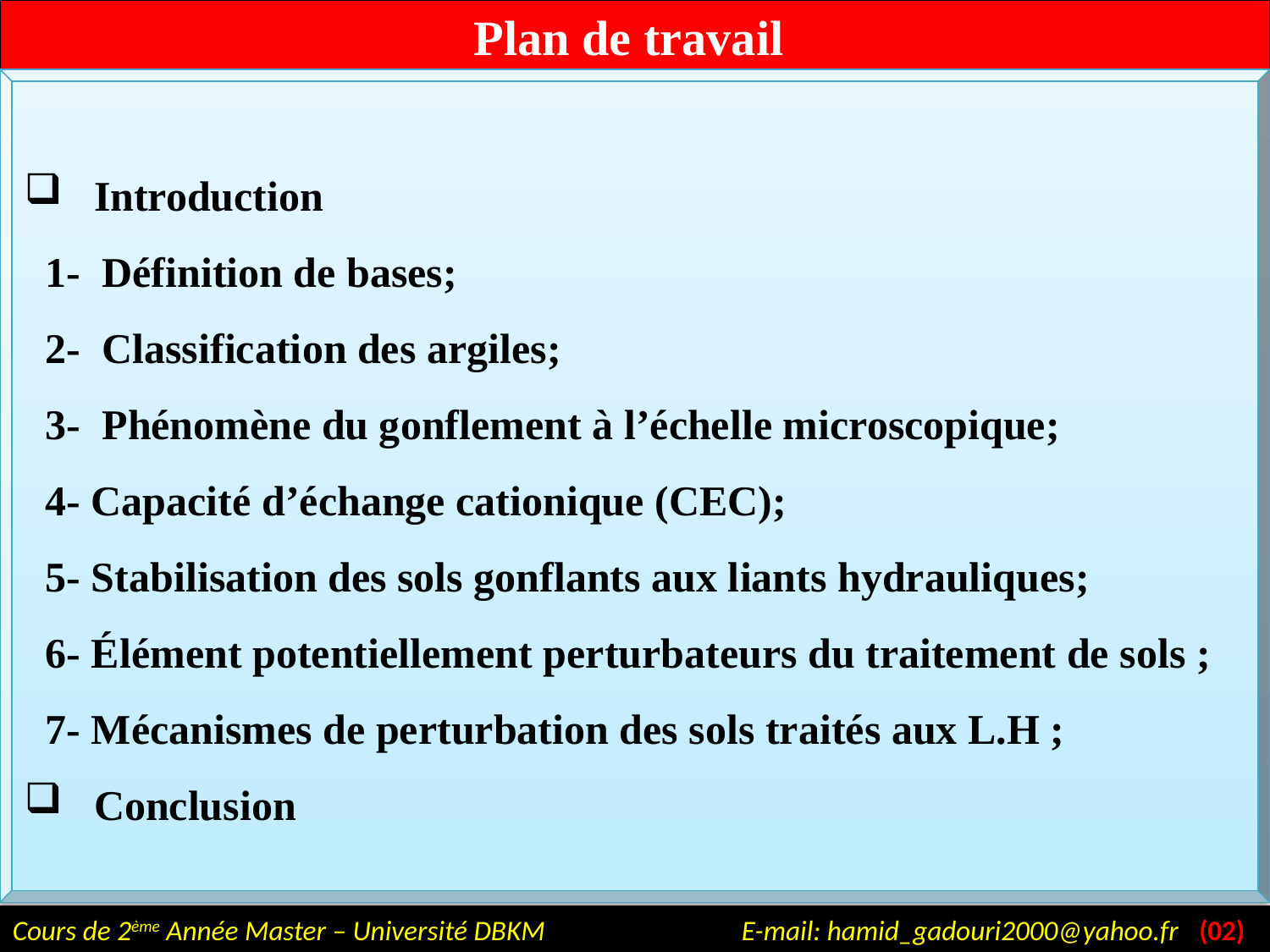

Plan de travail
   Introduction
  1-  Définition de bases;
  2-  Classification des argiles;
  3-  Phénomène du gonflement à l’échelle microscopique;
  4- Capacité d’échange cationique (CEC);
  5- Stabilisation des sols gonflants aux liants hydrauliques;
  6- Élément potentiellement perturbateurs du traitement de sols ;
  7- Mécanismes de perturbation des sols traités aux L.H ;
   Conclusion
Cours de 2ème Année Master – Université DBKM                               E-mail: hamid_gadouri2000@yahoo.fr   (02)